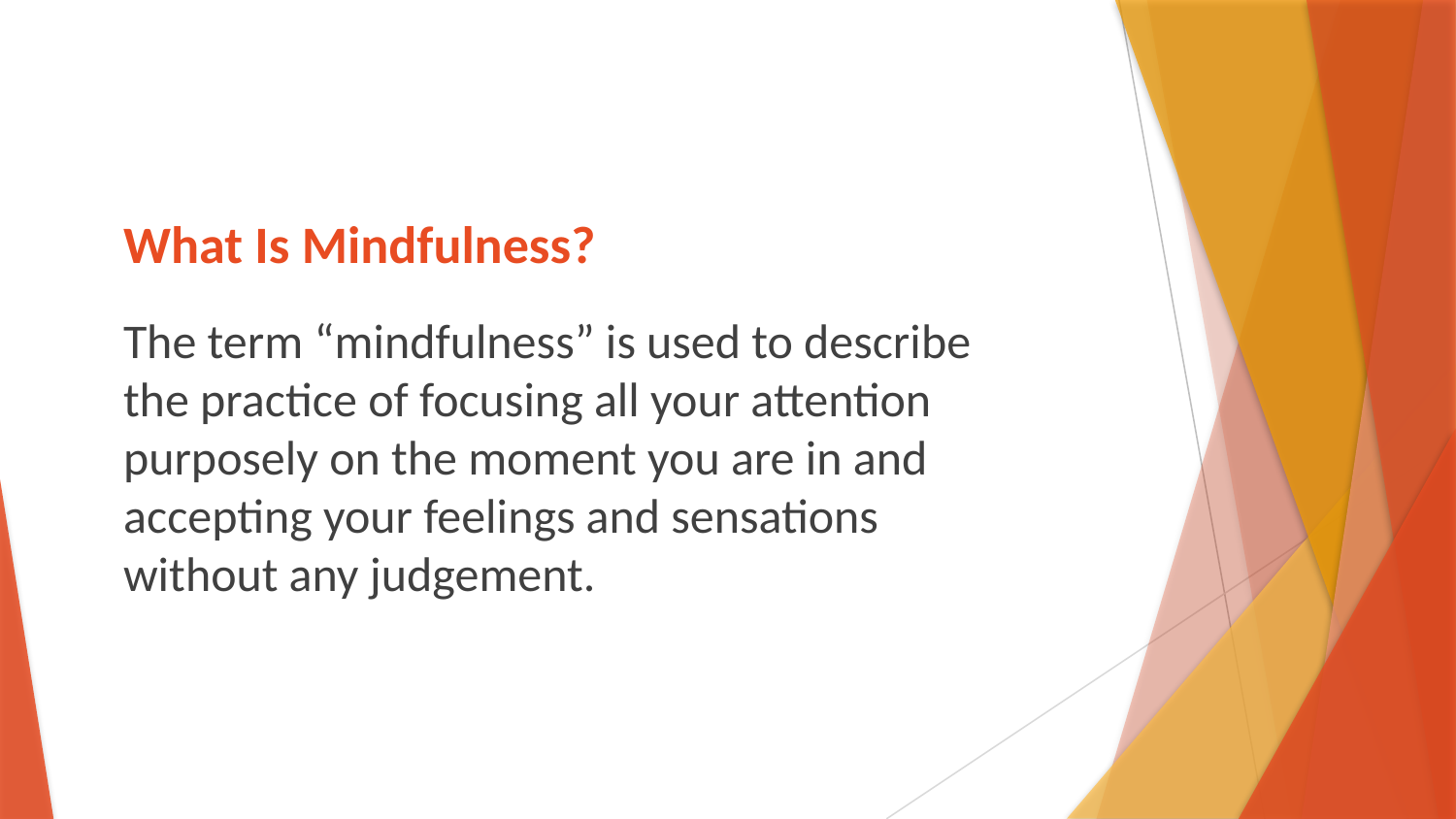

# What Is Mindfulness?
The term “mindfulness” is used to describe the practice of focusing all your attention purposely on the moment you are in and accepting your feelings and sensations without any judgement.